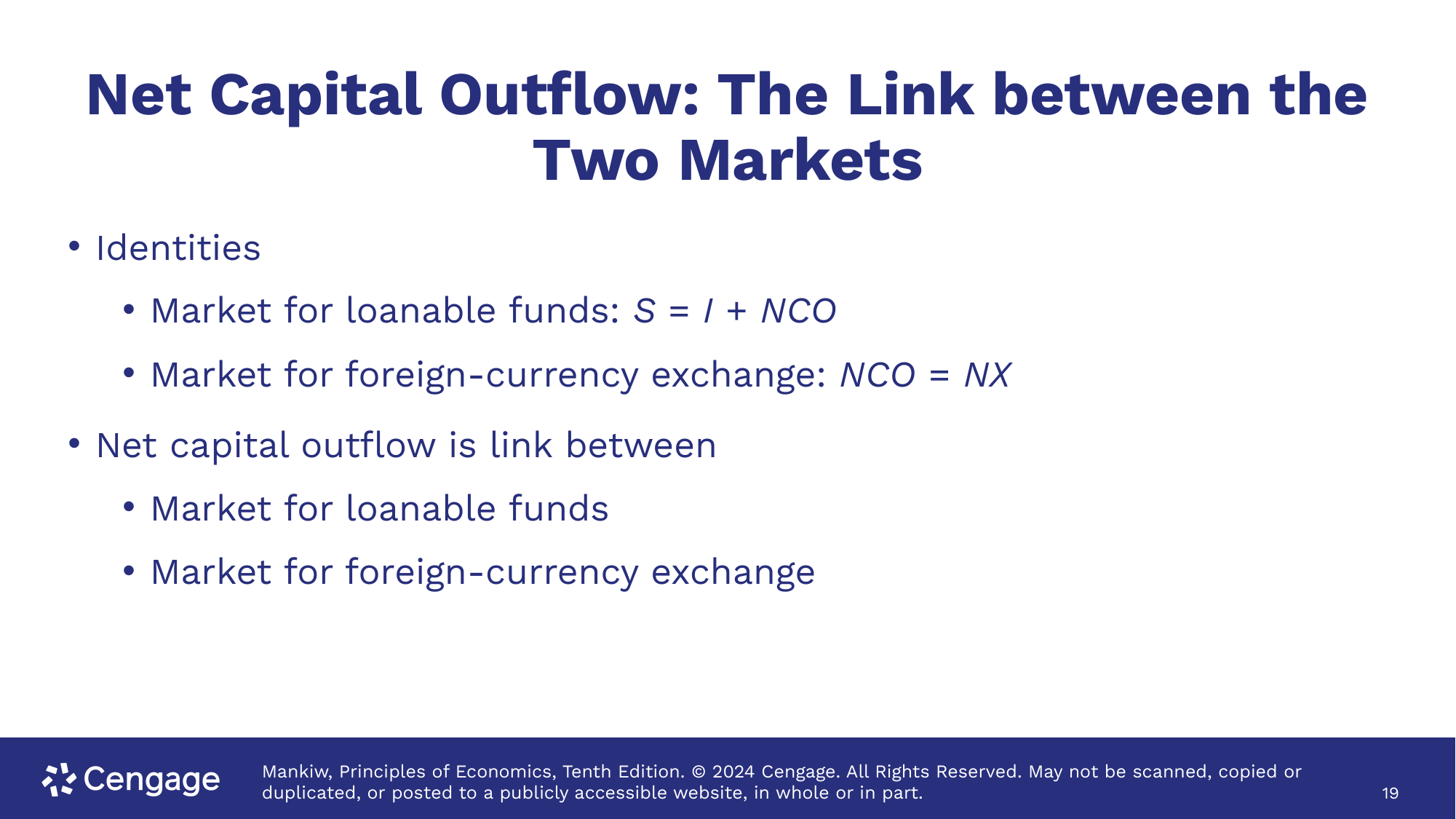

# Net Capital Outflow: The Link between the Two Markets
Identities
Market for loanable funds: S = I + NCO
Market for foreign-currency exchange: NCO = NX
Net capital outflow is link between
Market for loanable funds
Market for foreign-currency exchange